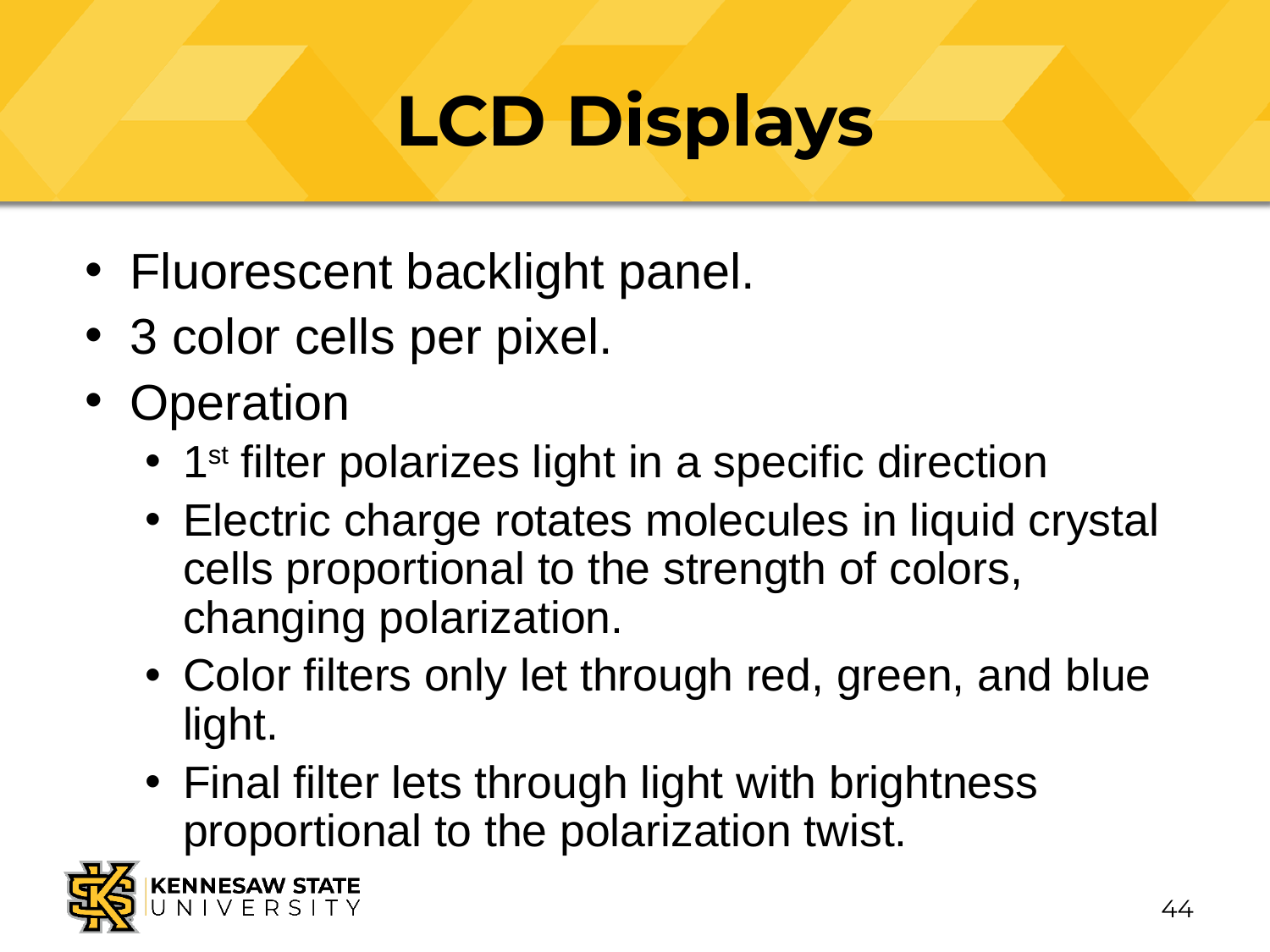

# LCD Displays
Fluorescent backlight panel.
3 color cells per pixel.
Operation
1st filter polarizes light in a specific direction
Electric charge rotates molecules in liquid crystal cells proportional to the strength of colors, changing polarization.
Color filters only let through red, green, and blue light.
Final filter lets through light with brightness proportional to the polarization twist.
44